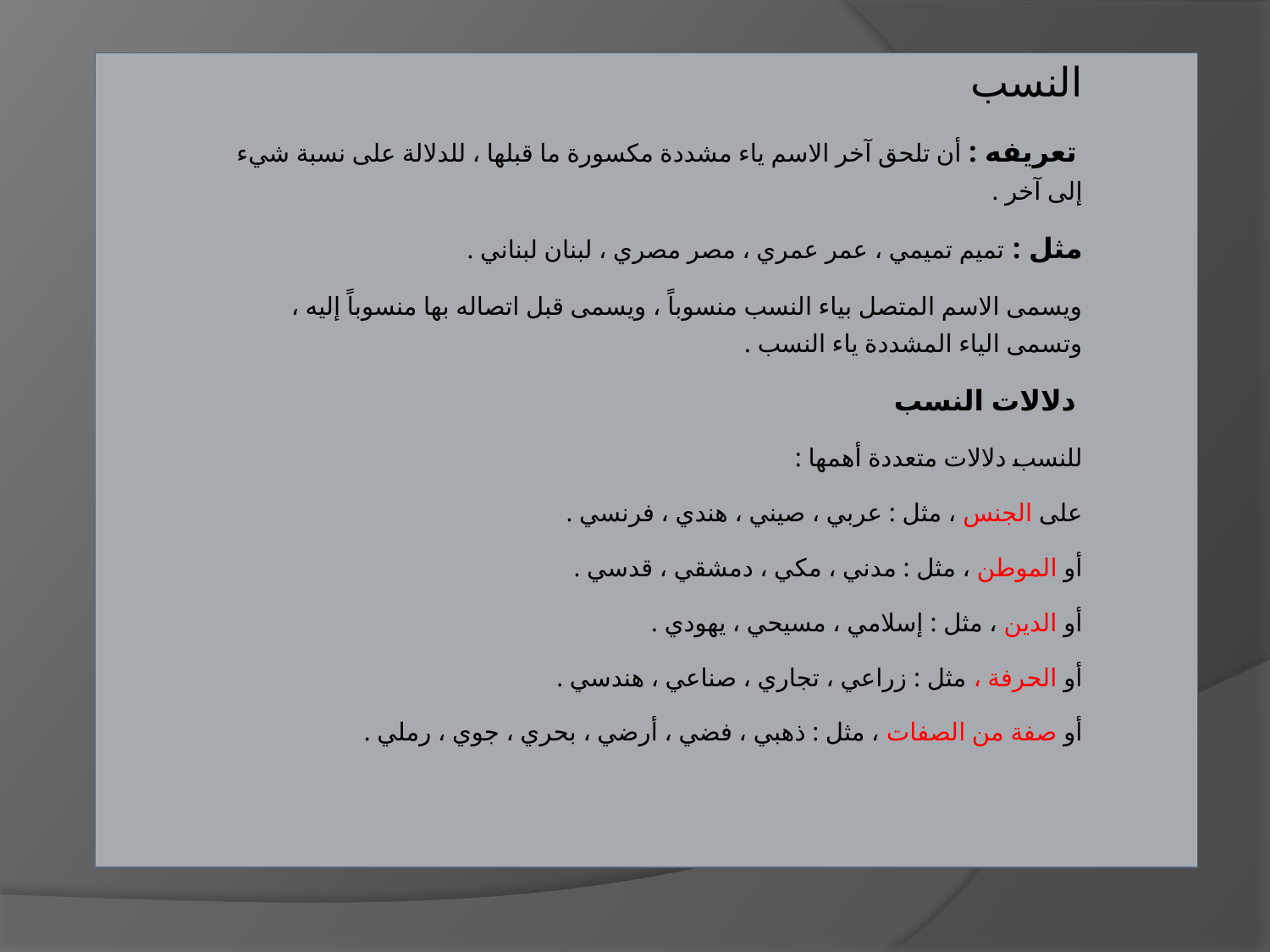

| النسب  تعريفه : أن تلحق آخر الاسم ياء مشددة مكسورة ما قبلها ، للدلالة على نسبة شيء إلى آخر . مثل : تميم تميمي ، عمر عمري ، مصر مصري ، لبنان لبناني . ويسمى الاسم المتصل بياء النسب منسوباً ، ويسمى قبل اتصاله بها منسوباً إليه ، وتسمى الياء المشددة ياء النسب .  دلالات النسب للنسب دلالات متعددة أهمها : على الجنس ، مثل : عربي ، صيني ، هندي ، فرنسي . أو الموطن ، مثل : مدني ، مكي ، دمشقي ، قدسي . أو الدين ، مثل : إسلامي ، مسيحي ، يهودي . أو الحرفة ، مثل : زراعي ، تجاري ، صناعي ، هندسي . أو صفة من الصفات ، مثل : ذهبي ، فضي ، أرضي ، بحري ، جوي ، رملي . |
| --- |